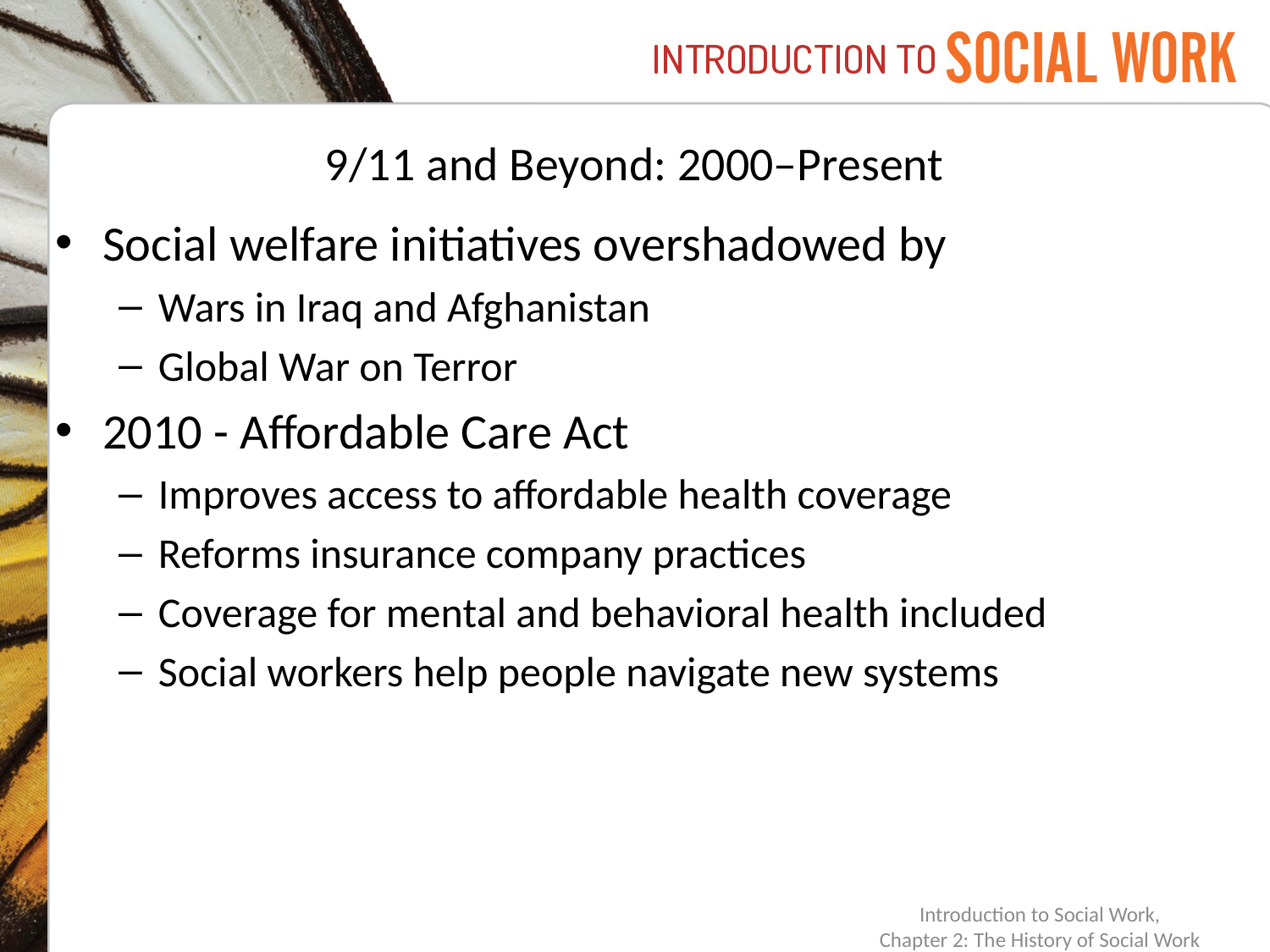

# 9/11 and Beyond: 2000–Present
Social welfare initiatives overshadowed by
Wars in Iraq and Afghanistan
Global War on Terror
2010 - Affordable Care Act
Improves access to affordable health coverage
Reforms insurance company practices
Coverage for mental and behavioral health included
Social workers help people navigate new systems

Introduction to Social Work,
Chapter 2: The History of Social Work